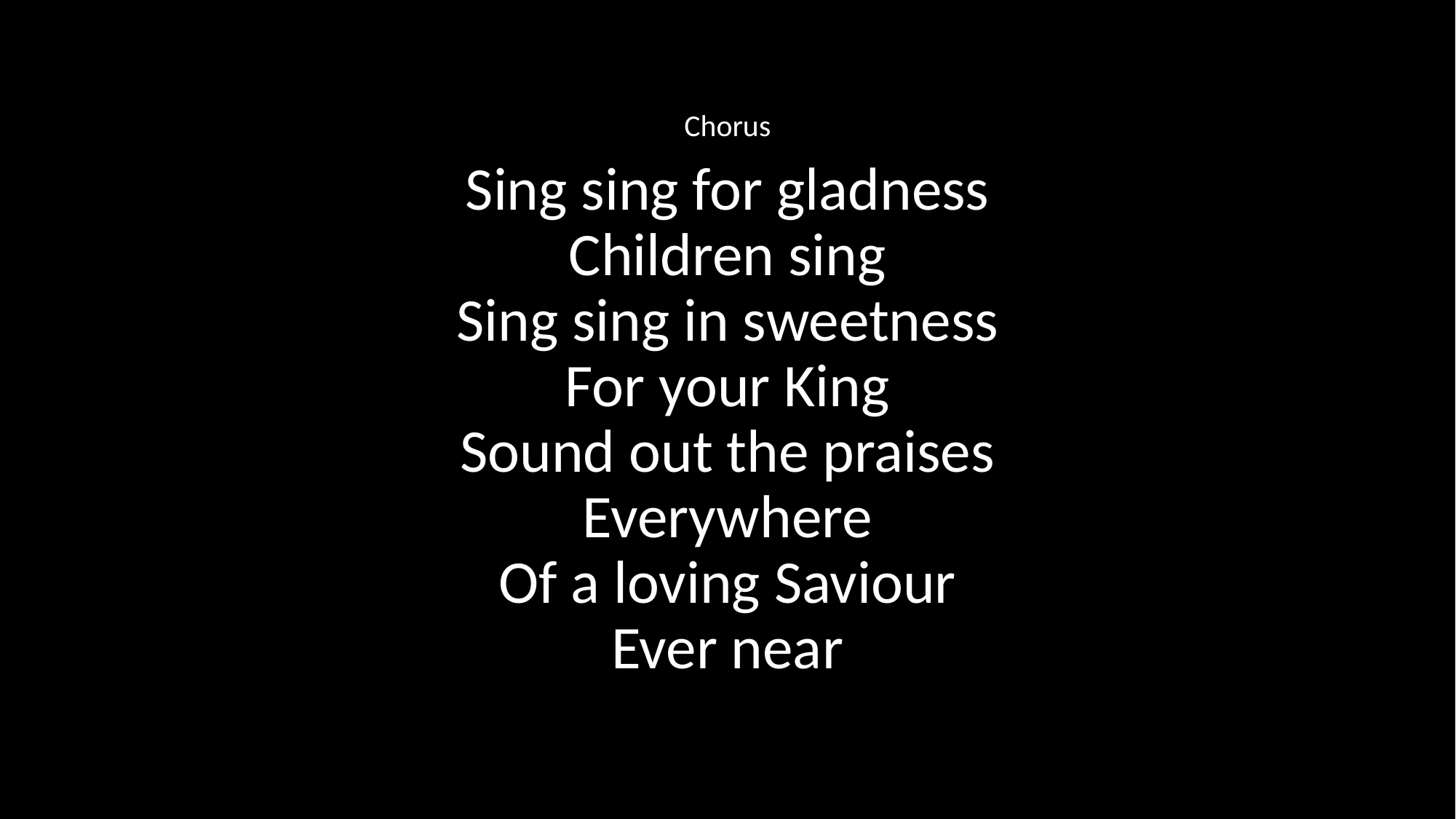

Chorus
Sing sing for gladness
Children sing
Sing sing in sweetness
For your King
Sound out the praises
Everywhere
Of a loving Saviour
Ever near